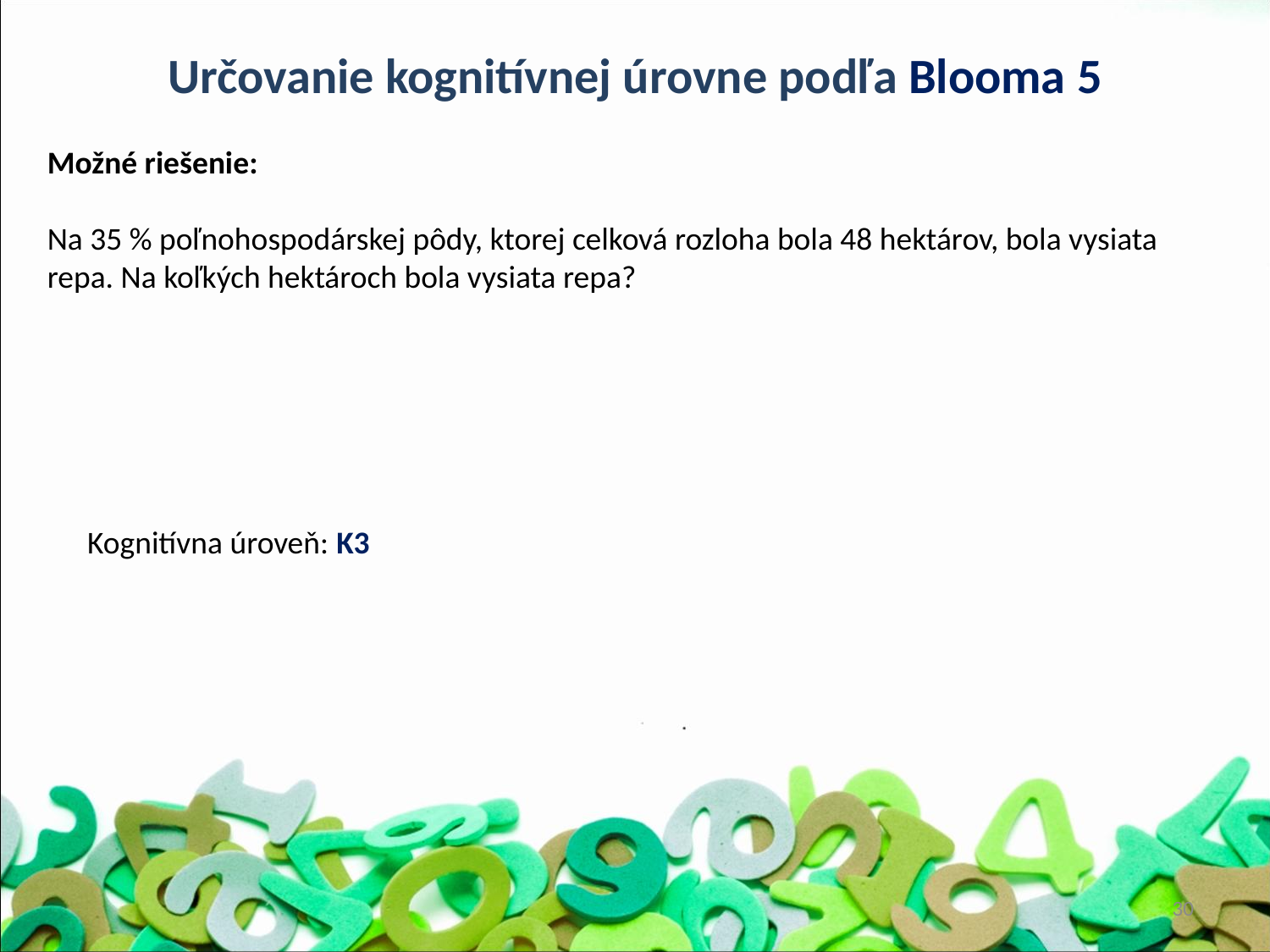

Určovanie kognitívnej úrovne podľa Blooma 5
Možné riešenie:

Na 35 % poľnohospodárskej pôdy, ktorej celková rozloha bola 48 hektárov, bola vysiata repa. Na koľkých hektároch bola vysiata repa?

Kognitívna úroveň: K3
30